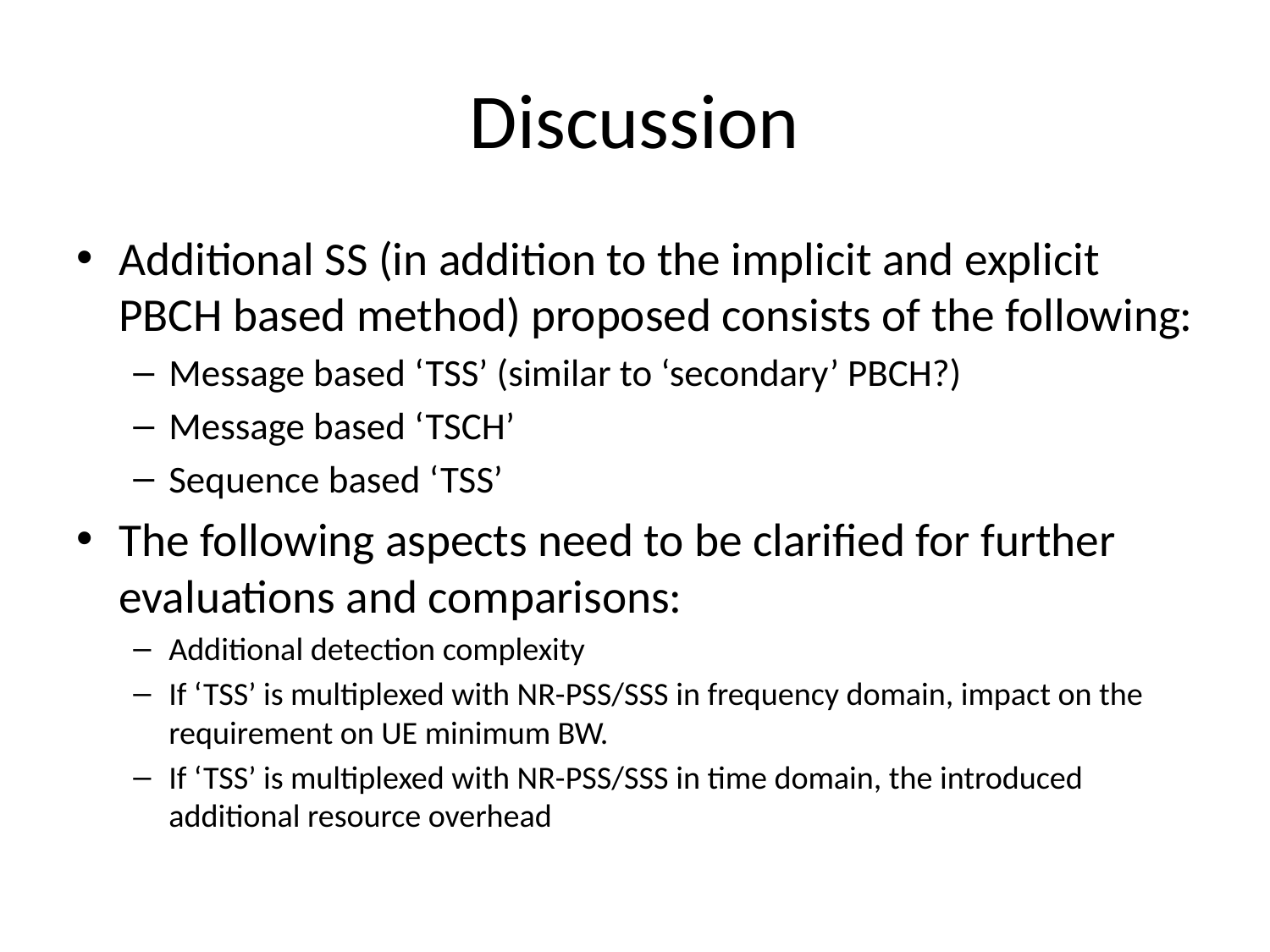

# Discussion
Additional SS (in addition to the implicit and explicit PBCH based method) proposed consists of the following:
Message based ‘TSS’ (similar to ‘secondary’ PBCH?)
Message based ‘TSCH’
Sequence based ‘TSS’
The following aspects need to be clarified for further evaluations and comparisons:
Additional detection complexity
If ‘TSS’ is multiplexed with NR-PSS/SSS in frequency domain, impact on the requirement on UE minimum BW.
If ‘TSS’ is multiplexed with NR-PSS/SSS in time domain, the introduced additional resource overhead